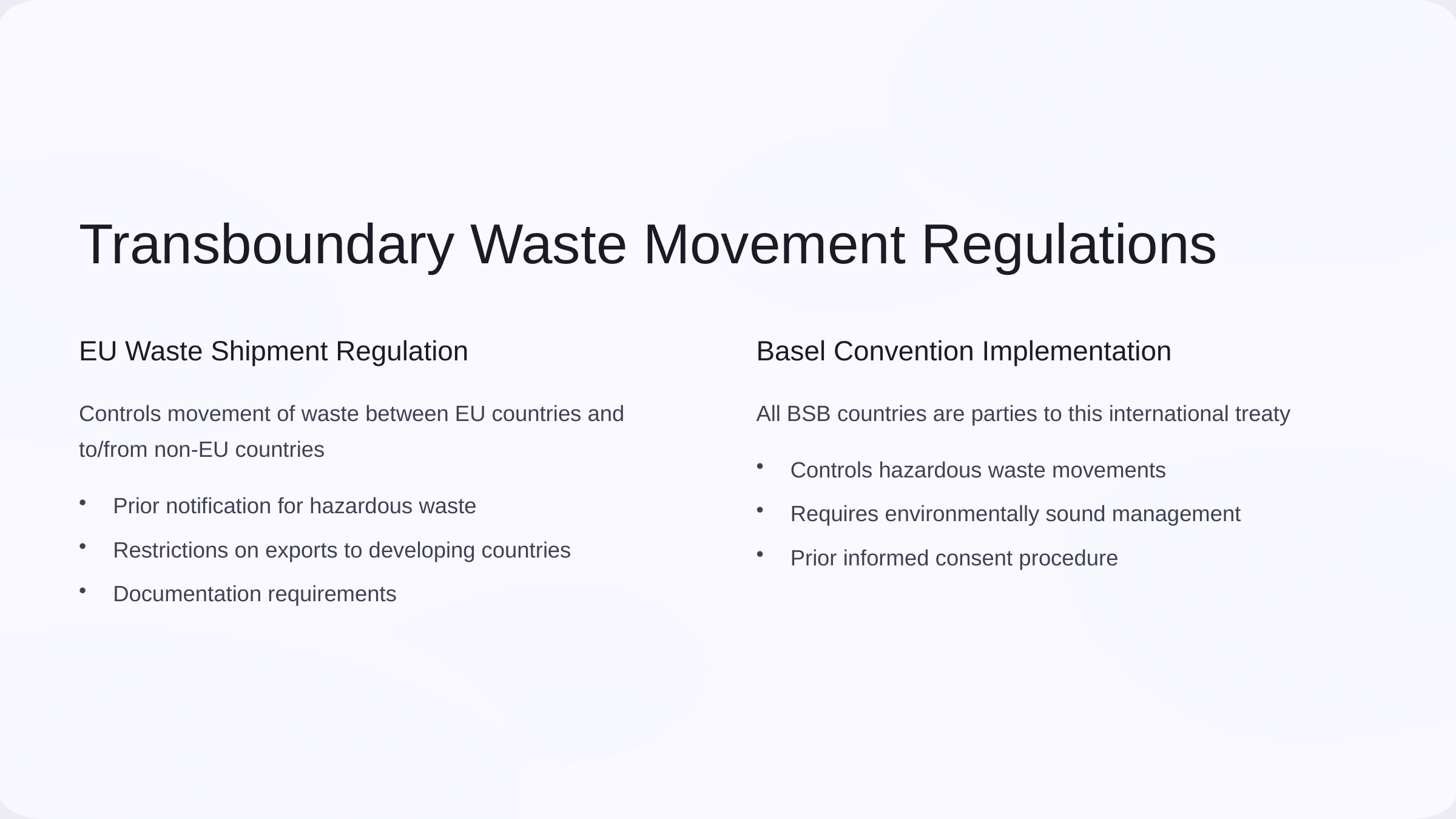

Transboundary Waste Movement Regulations
EU Waste Shipment Regulation
Basel Convention Implementation
Controls movement of waste between EU countries and to/from non-EU countries
All BSB countries are parties to this international treaty
Controls hazardous waste movements
Prior notification for hazardous waste
Requires environmentally sound management
Restrictions on exports to developing countries
Prior informed consent procedure
Documentation requirements